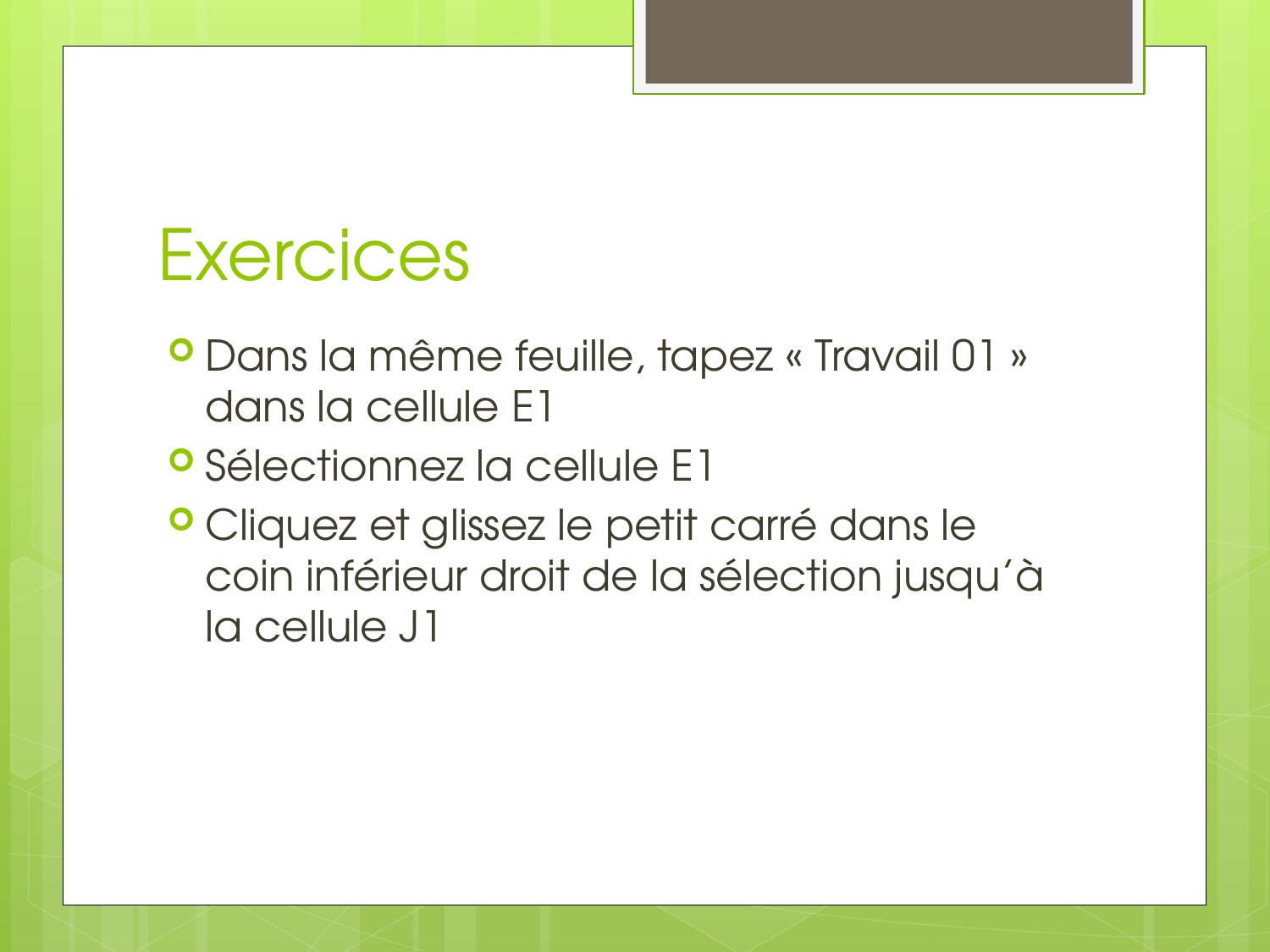

# Exercices
Dans la même feuille, tapez « Travail 01 » dans la cellule E1
Sélectionnez la cellule E1
Cliquez et glissez le petit carré dans le coin inférieur droit de la sélection jusqu’à la cellule J1